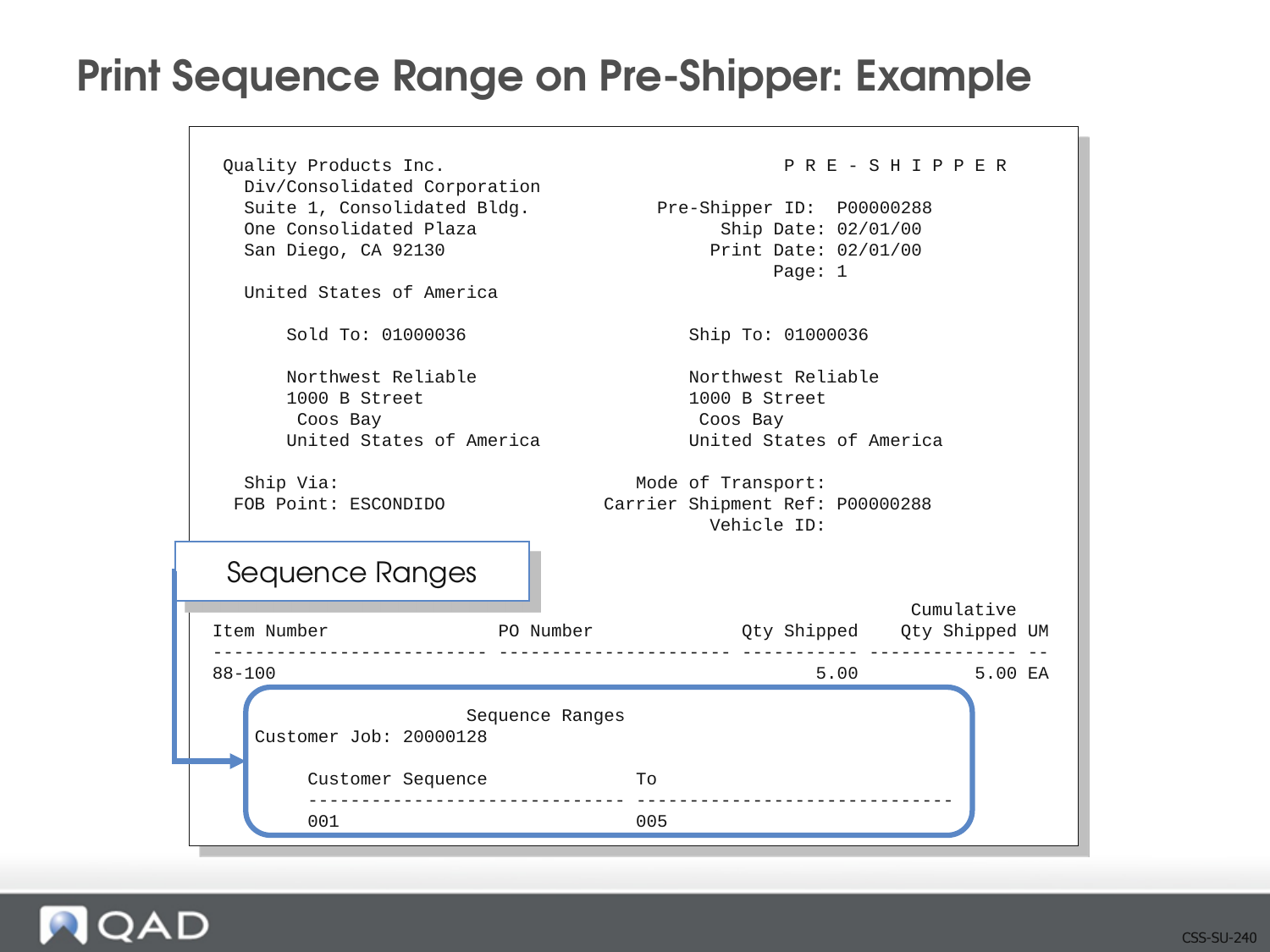

# Print Sequence Range on Pre-Shipper: Example

 Quality Products Inc.                                P R E - S H I P P E R
   Div/Consolidated Corporation
   Suite 1, Consolidated Bldg.            Pre-Shipper ID:  P00000288
   One Consolidated Plaza                       Ship Date: 02/01/00
   San Diego, CA 92130                         Print Date: 02/01/00
                                                     Page: 1
   United States of America

       Sold To: 01000036                     Ship To: 01000036

       Northwest Reliable                    Northwest Reliable
       1000 B Street                         1000 B Street
        Coos Bay                              Coos Bay
       United States of America              United States of America

   Ship Via:                            Mode of Transport:
  FOB Point: ESCONDIDO               Carrier Shipment Ref: P00000288
                                               Vehicle ID:

                                                                  Cumulative
Item Number                PO Number              Qty Shipped    Qty Shipped UM
-------------------------- ---------------------- ----------- -------------- --
88-100                                                   5.00           5.00 EA

                        Sequence Ranges
    Customer Job: 20000128

         Customer Sequence              To
         ------------------------------ ------------------------------
         001                            005
Sequence Ranges

CSS-SU-240